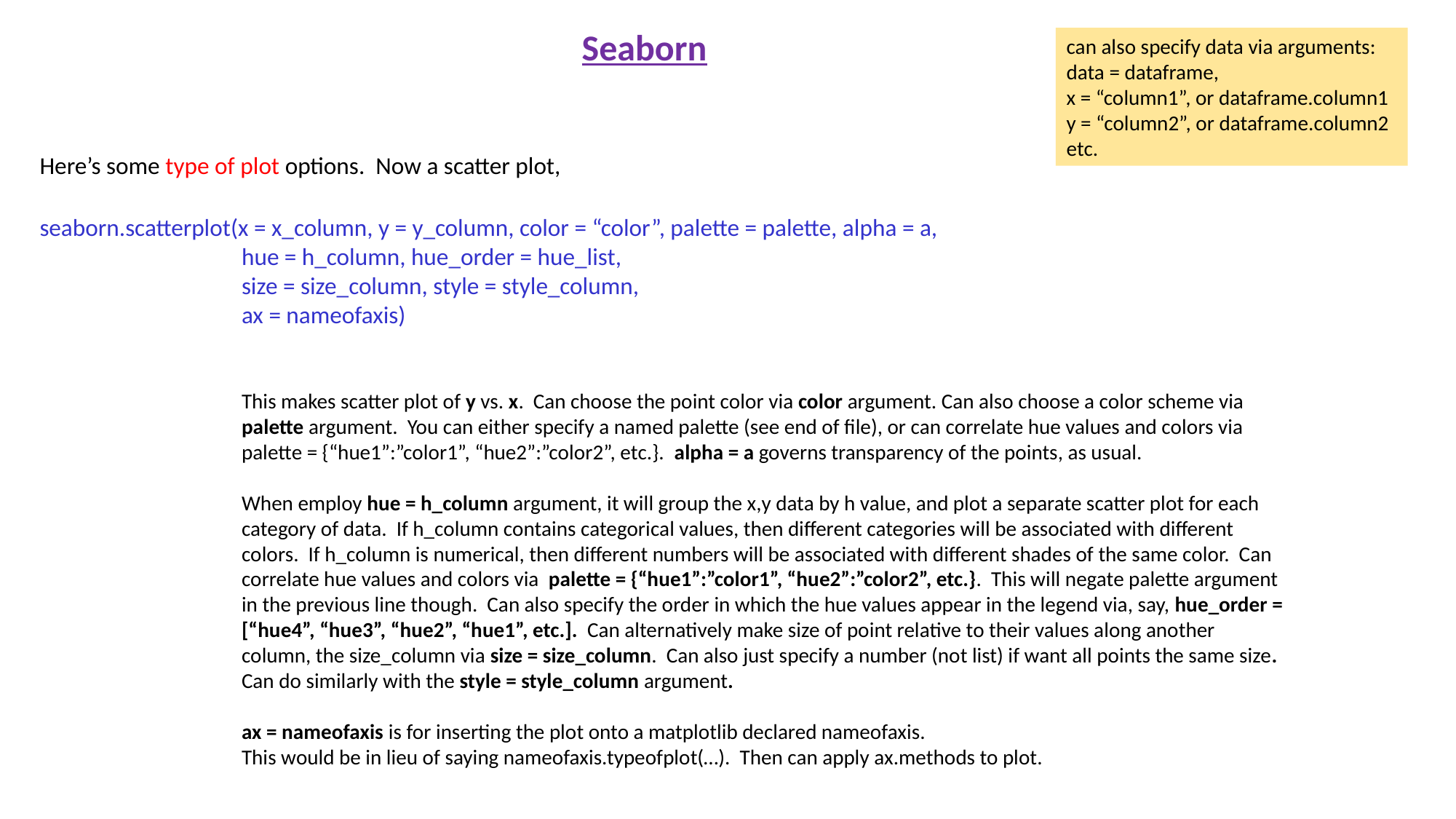

Seaborn
can also specify data via arguments:
data = dataframe,
x = “column1”, or dataframe.column1
y = “column2”, or dataframe.column2
etc.
Here’s some type of plot options.  Now a scatter plot,
seaborn.scatterplot(x = x_column, y = y_column, color = “color”, palette = palette, alpha = a,
	                 hue = h_column, hue_order = hue_list,
	                 size = size_column, style = style_column,
	                 ax = nameofaxis)
This makes scatter plot of y vs. x.  Can choose the point color via color argument. Can also choose a color scheme via palette argument.  You can either specify a named palette (see end of file), or can correlate hue values and colors via palette = {“hue1”:”color1”, “hue2”:”color2”, etc.}.  alpha = a governs transparency of the points, as usual.

When employ hue = h_column argument, it will group the x,y data by h value, and plot a separate scatter plot for each category of data.  If h_column contains categorical values, then different categories will be associated with different colors.  If h_column is numerical, then different numbers will be associated with different shades of the same color.  Can correlate hue values and colors via  palette = {“hue1”:”color1”, “hue2”:”color2”, etc.}.  This will negate palette argument in the previous line though.  Can also specify the order in which the hue values appear in the legend via, say, hue_order = [“hue4”, “hue3”, “hue2”, “hue1”, etc.].  Can alternatively make size of point relative to their values along another column, the size_column via size = size_column.  Can also just specify a number (not list) if want all points the same size.  Can do similarly with the style = style_column argument.

ax = nameofaxis is for inserting the plot onto a matplotlib declared nameofaxis.
This would be in lieu of saying nameofaxis.typeofplot(…).  Then can apply ax.methods to plot.